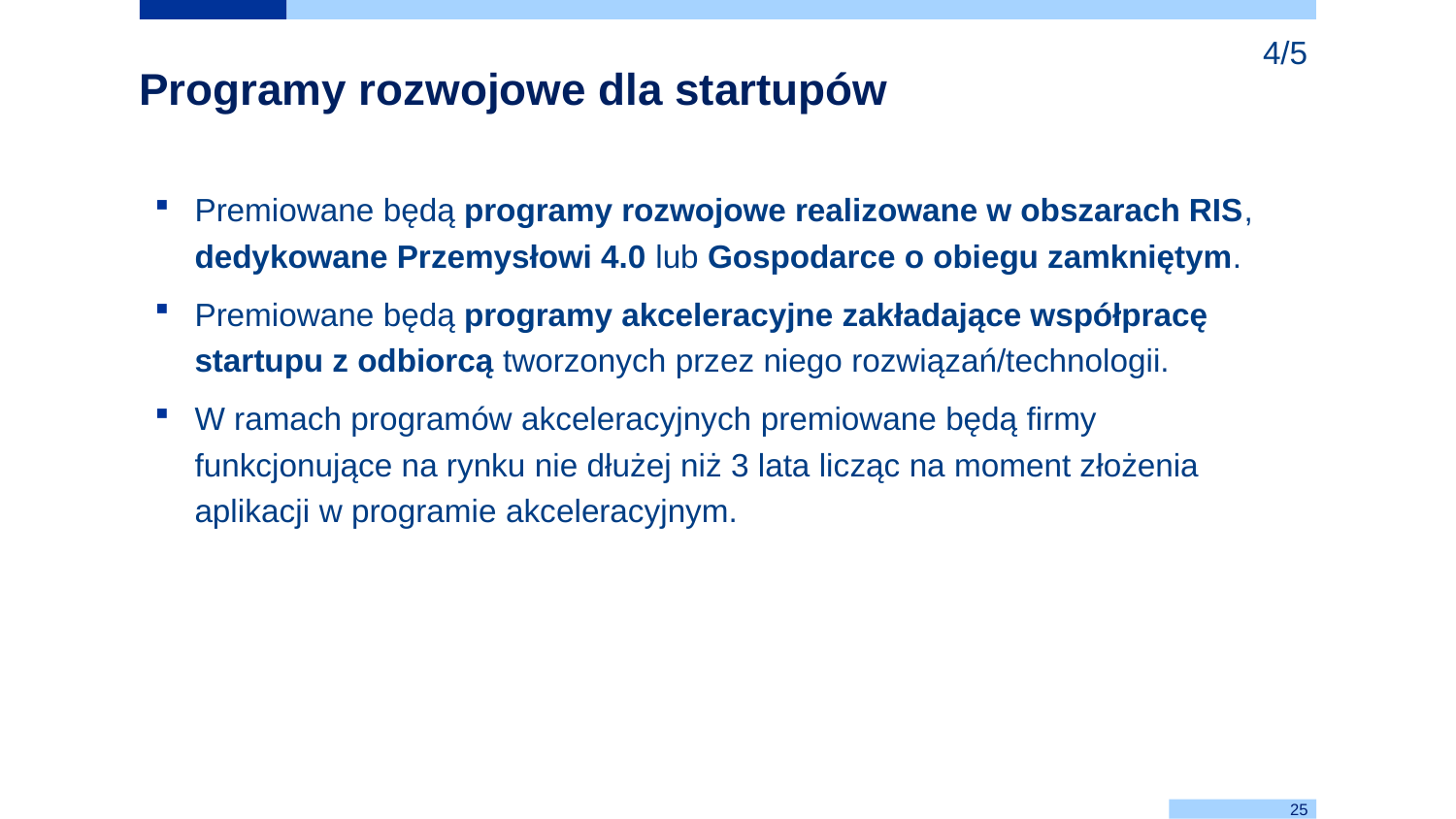

4/5
Programy rozwojowe dla startupów
Premiowane będą programy rozwojowe realizowane w obszarach RIS, dedykowane Przemysłowi 4.0 lub Gospodarce o obiegu zamkniętym.
Premiowane będą programy akceleracyjne zakładające współpracę startupu z odbiorcą tworzonych przez niego rozwiązań/technologii.
W ramach programów akceleracyjnych premiowane będą firmy funkcjonujące na rynku nie dłużej niż 3 lata licząc na moment złożenia aplikacji w programie akceleracyjnym.

25